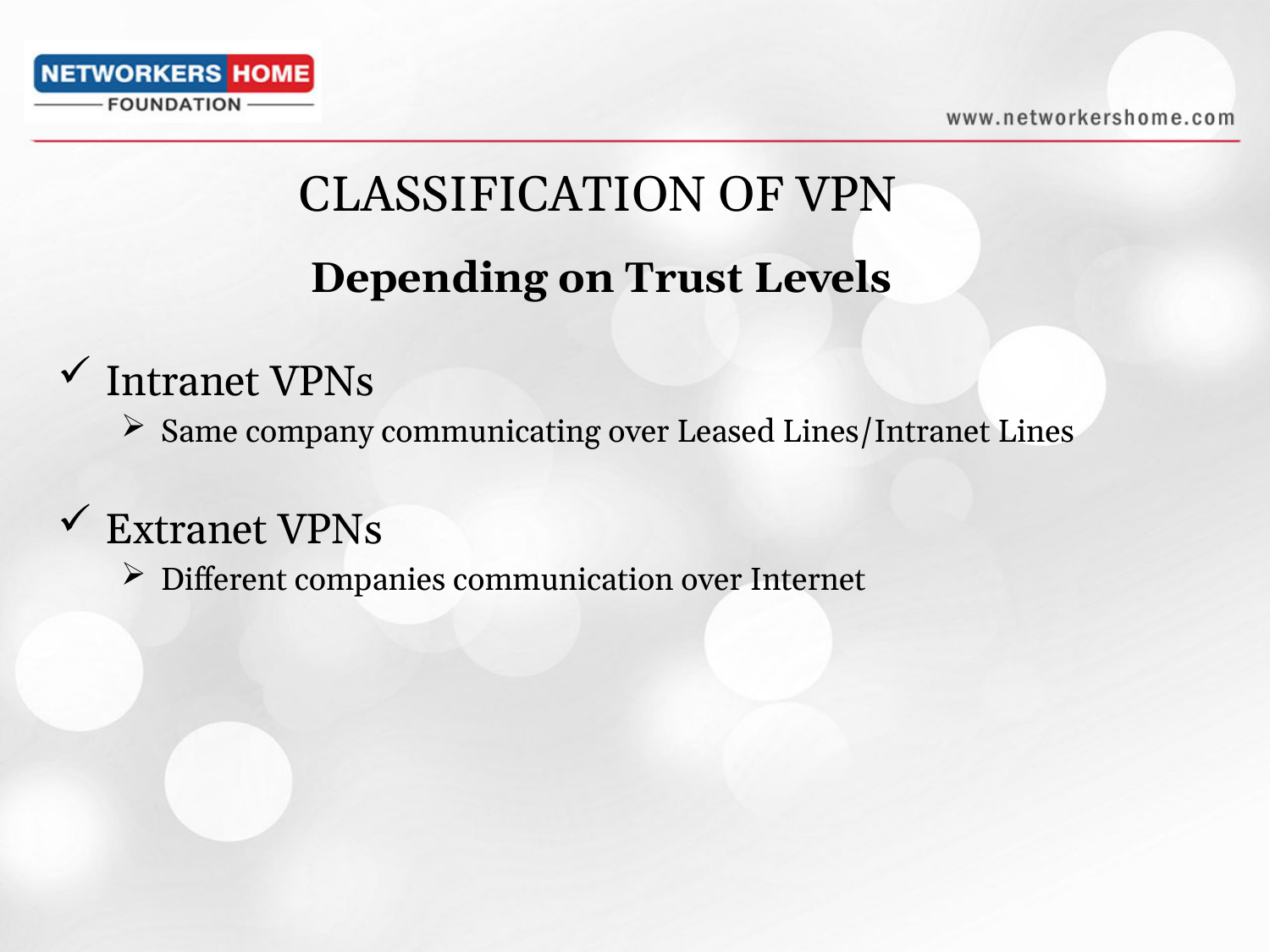

# CLASSIFICATION OF VPN
Depending on Trust Levels

Intranet VPNs
Same company communicating over Leased Lines/Intranet Lines

Extranet VPNs
Different companies communication over Internet